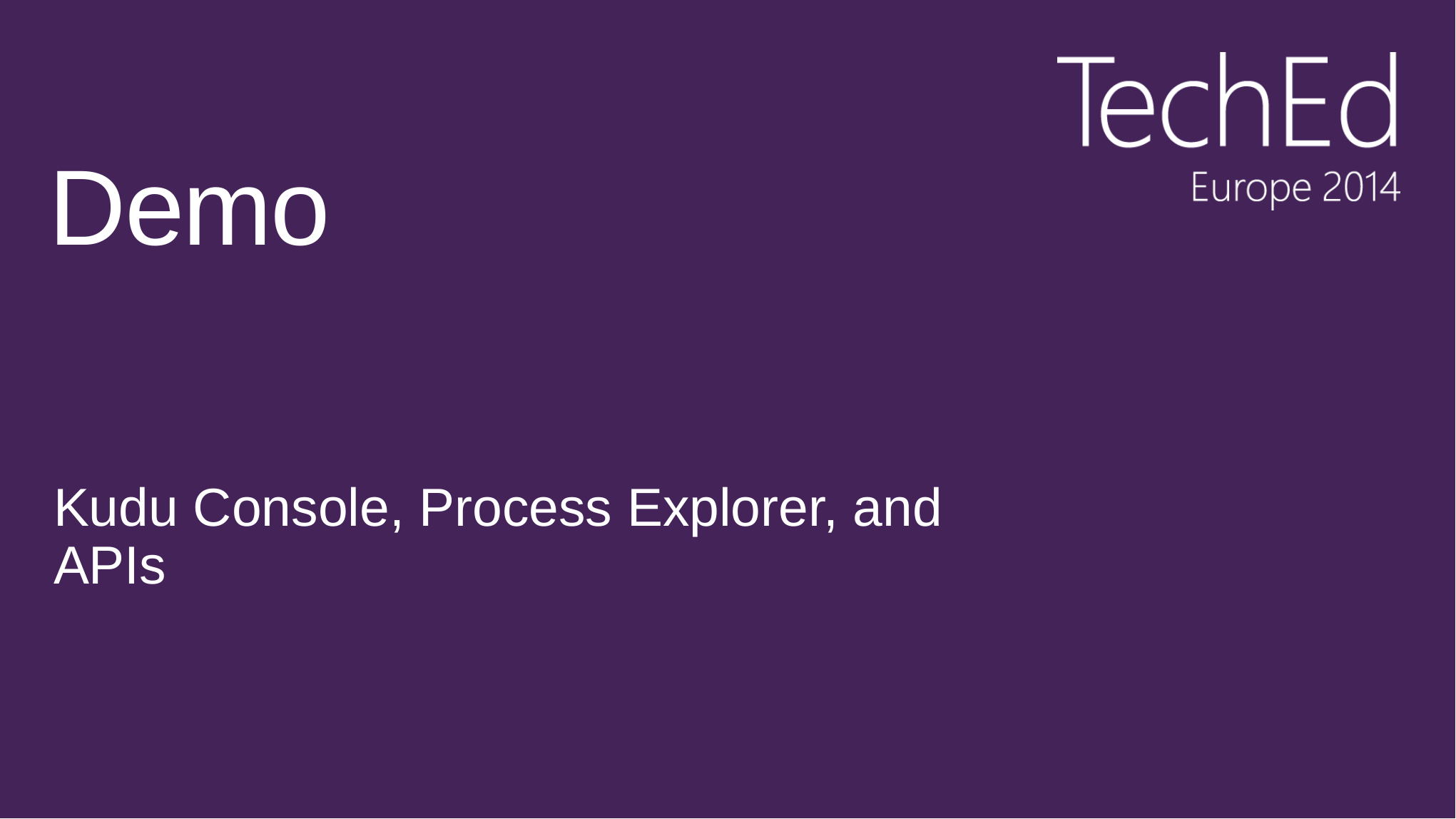

# Demo
Kudu Console, Process Explorer, and APIs